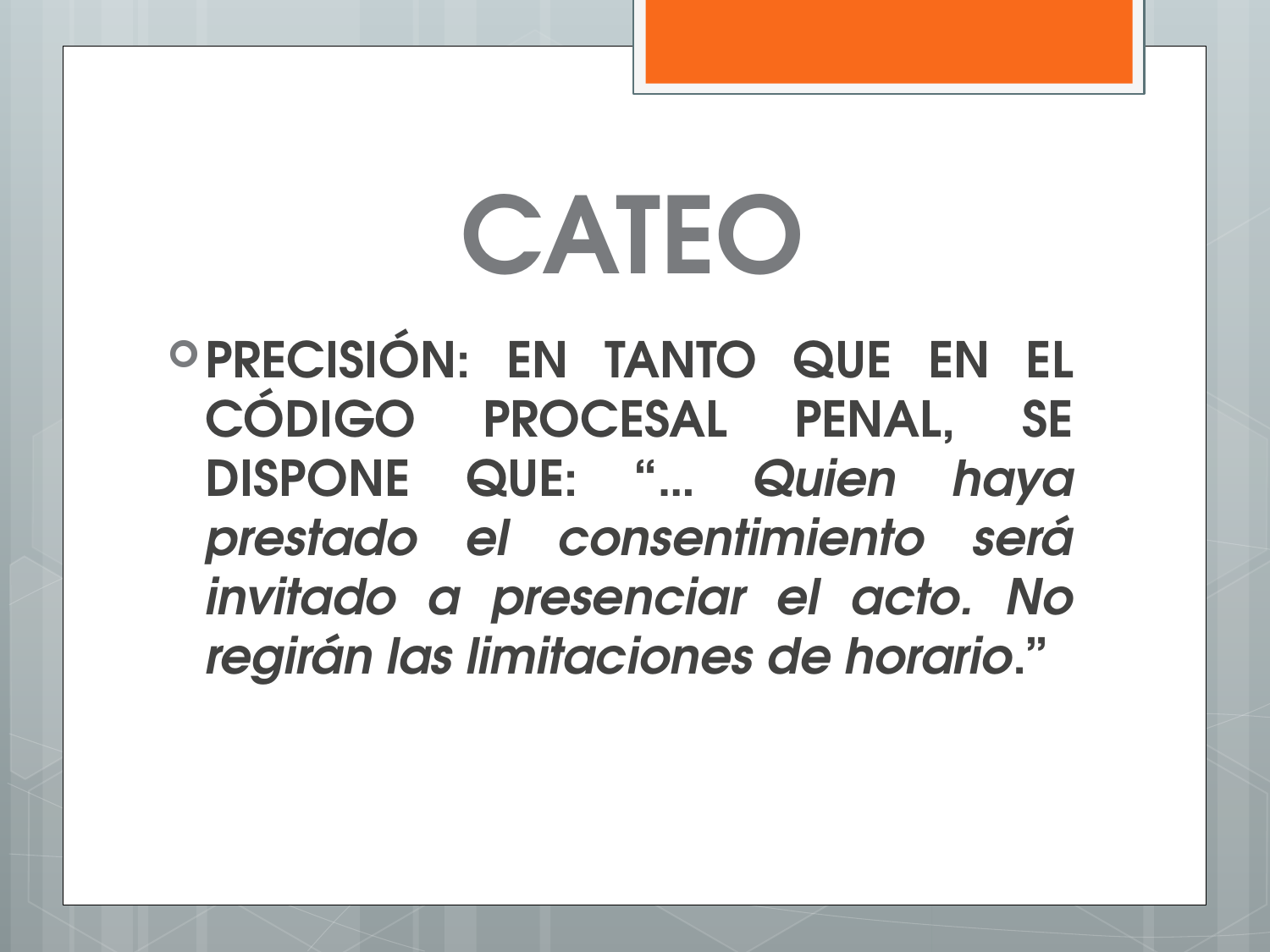

# CATEO
PRECISIÓN: EN TANTO QUE EN EL CÓDIGO PROCESAL PENAL, SE DISPONE QUE: “… Quien haya prestado el consentimiento será invitado a presenciar el acto. No regirán las limitaciones de horario.”